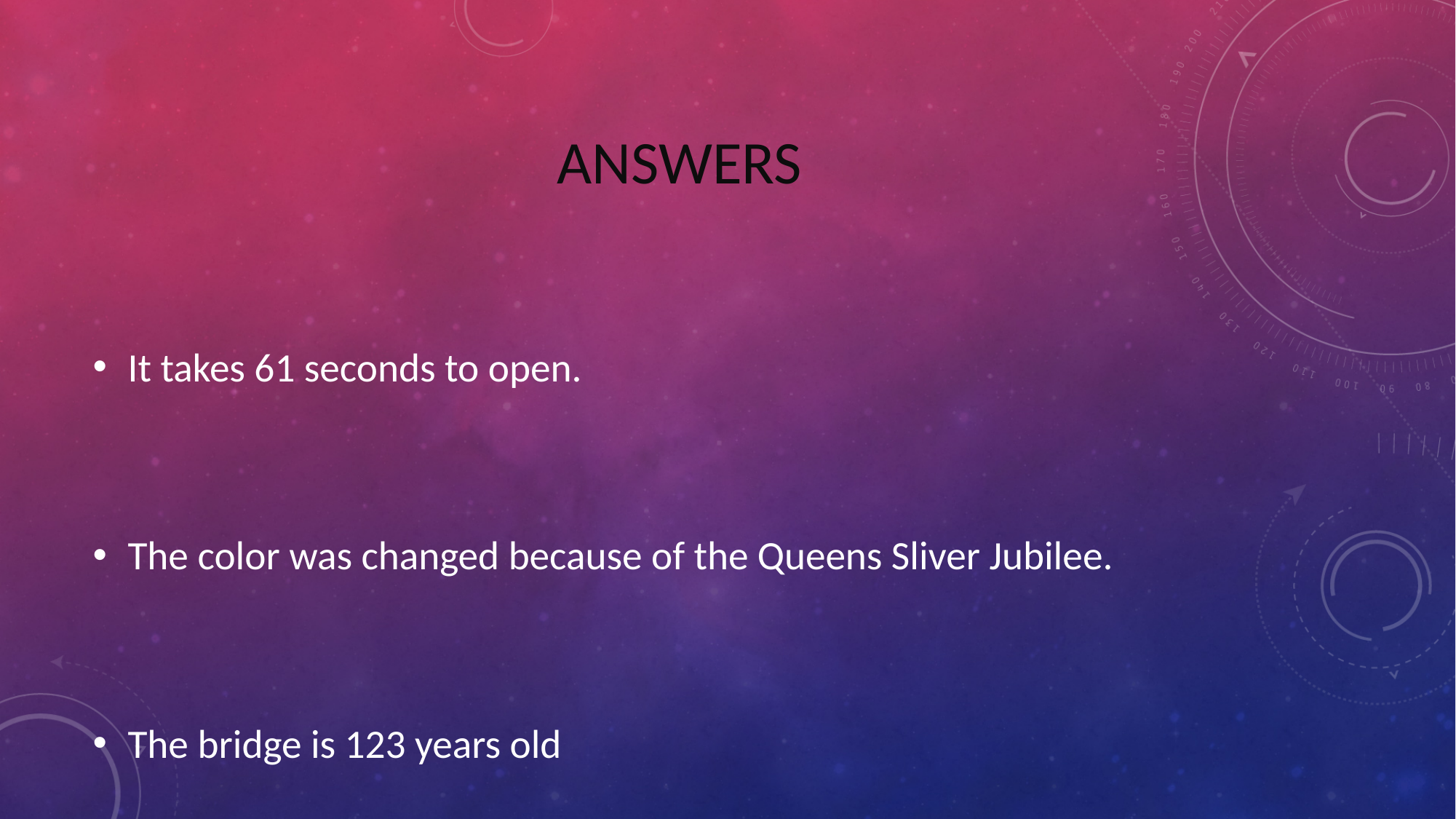

# Answers
It takes 61 seconds to open.

The color was changed because of the Queens Sliver Jubilee.

The bridge is 123 years old